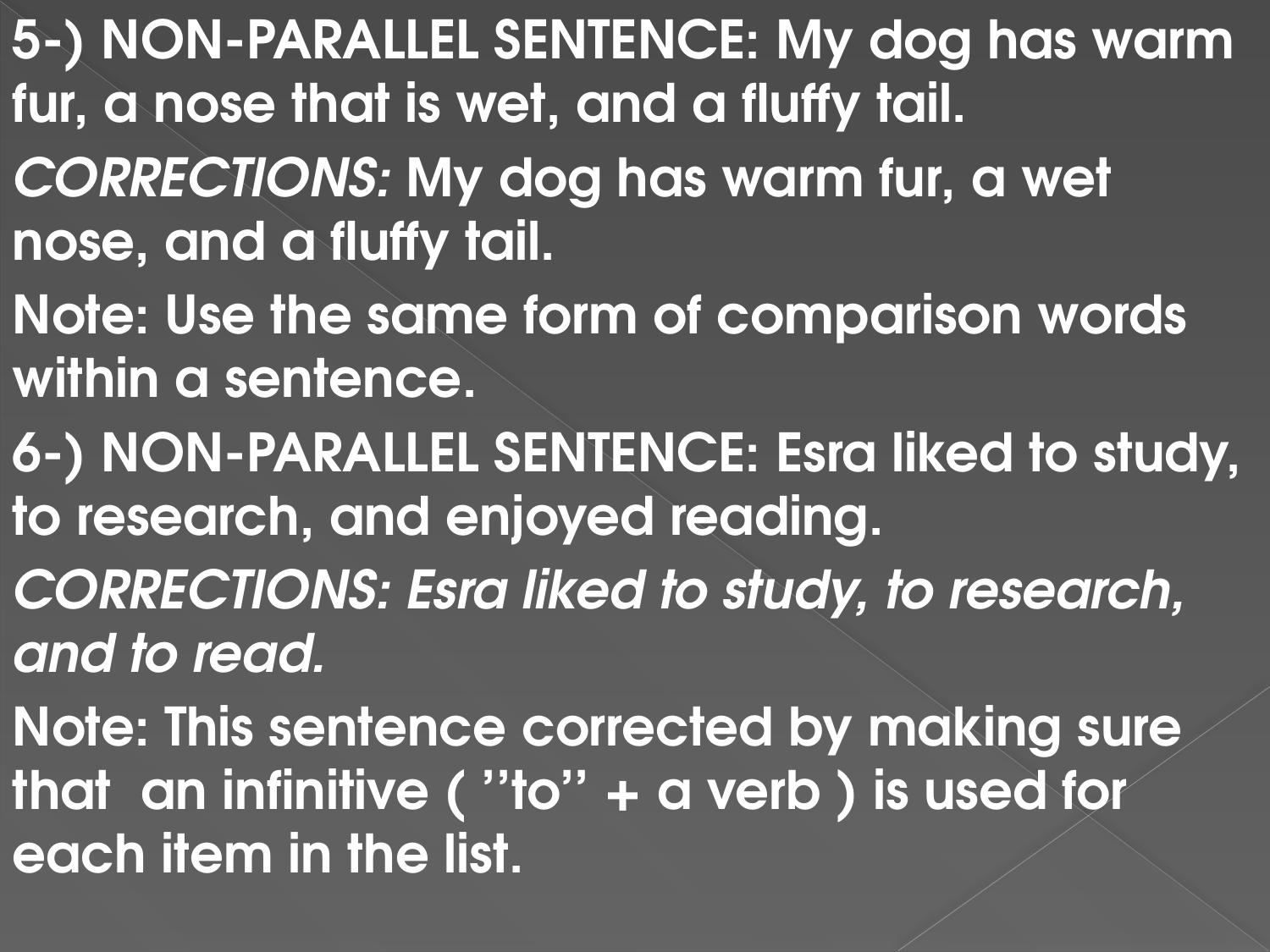

5-) NON-PARALLEL SENTENCE: My dog has warm fur, a nose that is wet, and a fluffy tail.
CORRECTIONS: My dog has warm fur, a wet nose, and a fluffy tail.
Note: Use the same form of comparison words within a sentence.
6-) NON-PARALLEL SENTENCE: Esra liked to study, to research, and enjoyed reading.
CORRECTIONS: Esra liked to study, to research, and to read.
Note: This sentence corrected by making sure that  an infinitive ( ’’to’’ + a verb ) is used for each item in the list.